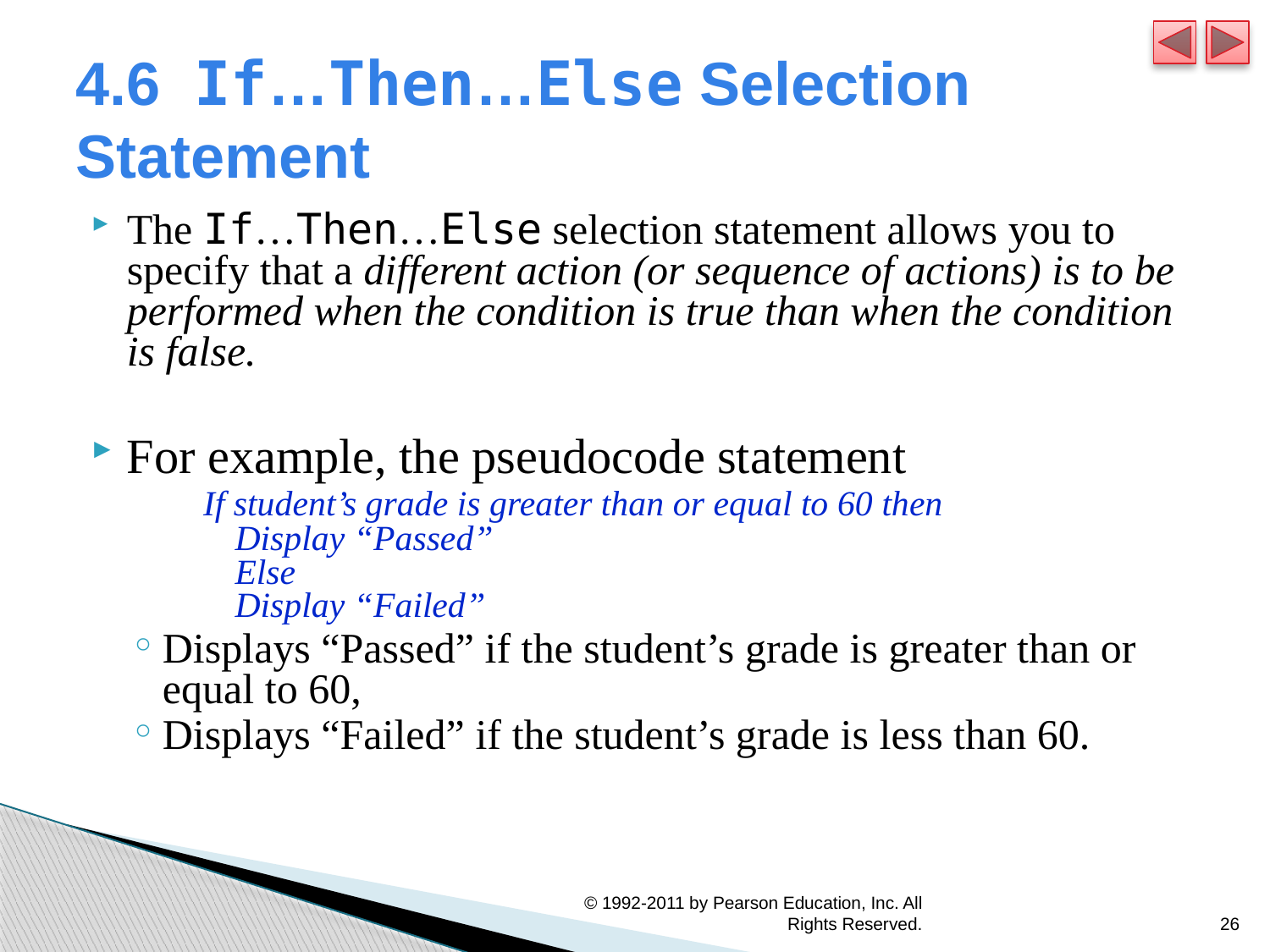

# 4.6  If…Then…Else Selection Statement
The If…Then…Else selection statement allows you to specify that a different action (or sequence of actions) is to be performed when the condition is true than when the condition is false.

For example, the pseudocode statement
If student’s grade is greater than or equal to 60 then
Display “Passed”
Else
Display “Failed”
Displays “Passed” if the student’s grade is greater than or equal to 60,
Displays “Failed” if the student’s grade is less than 60.
© 1992-2011 by Pearson Education, Inc. All Rights Reserved.
26